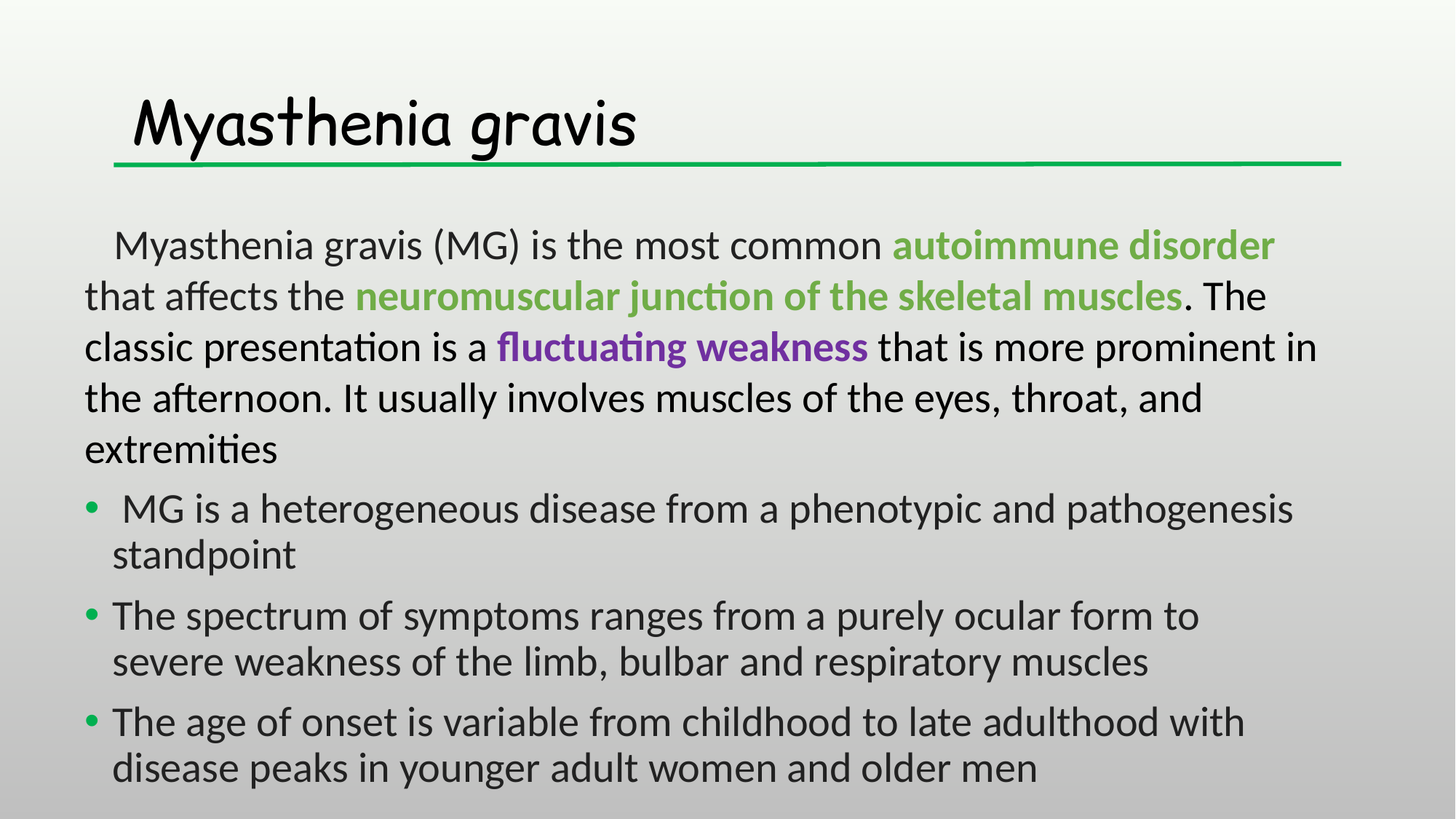

# Myasthenia gravis
   Myasthenia gravis (MG) is the most common autoimmune disorder that affects the neuromuscular junction of the skeletal muscles. The classic presentation is a fluctuating weakness that is more prominent in the afternoon. It usually involves muscles of the eyes, throat, and extremities
 MG is a heterogeneous disease from a phenotypic and pathogenesis standpoint
The spectrum of symptoms ranges from a purely ocular form to severe weakness of the limb, bulbar and respiratory muscles
The age of onset is variable from childhood to late adulthood with disease peaks in younger adult women and older men